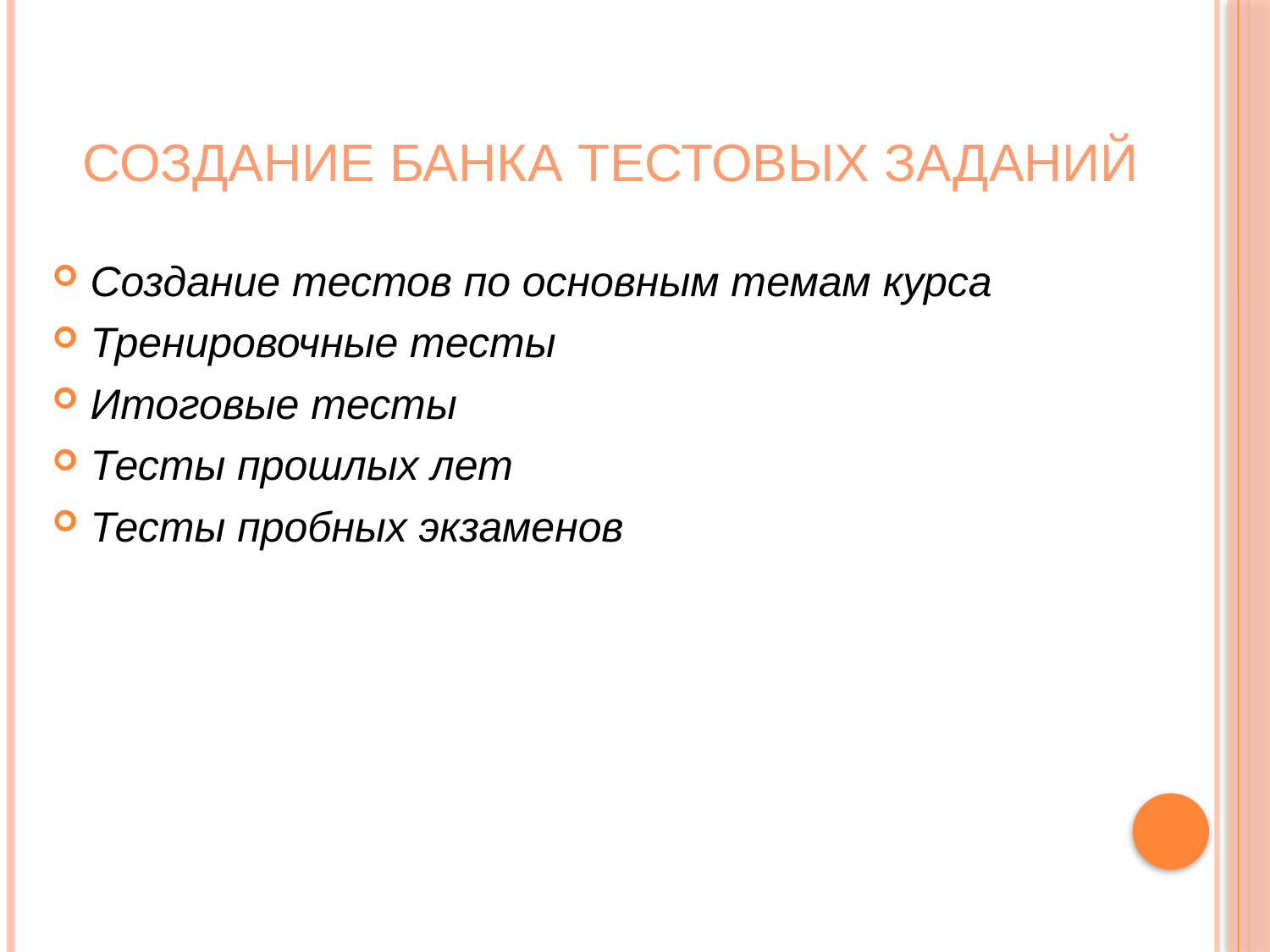

# Создание банка тестовых заданий
Создание тестов по основным темам курса
Тренировочные тесты
Итоговые тесты
Тесты прошлых лет
Тесты пробных экзаменов